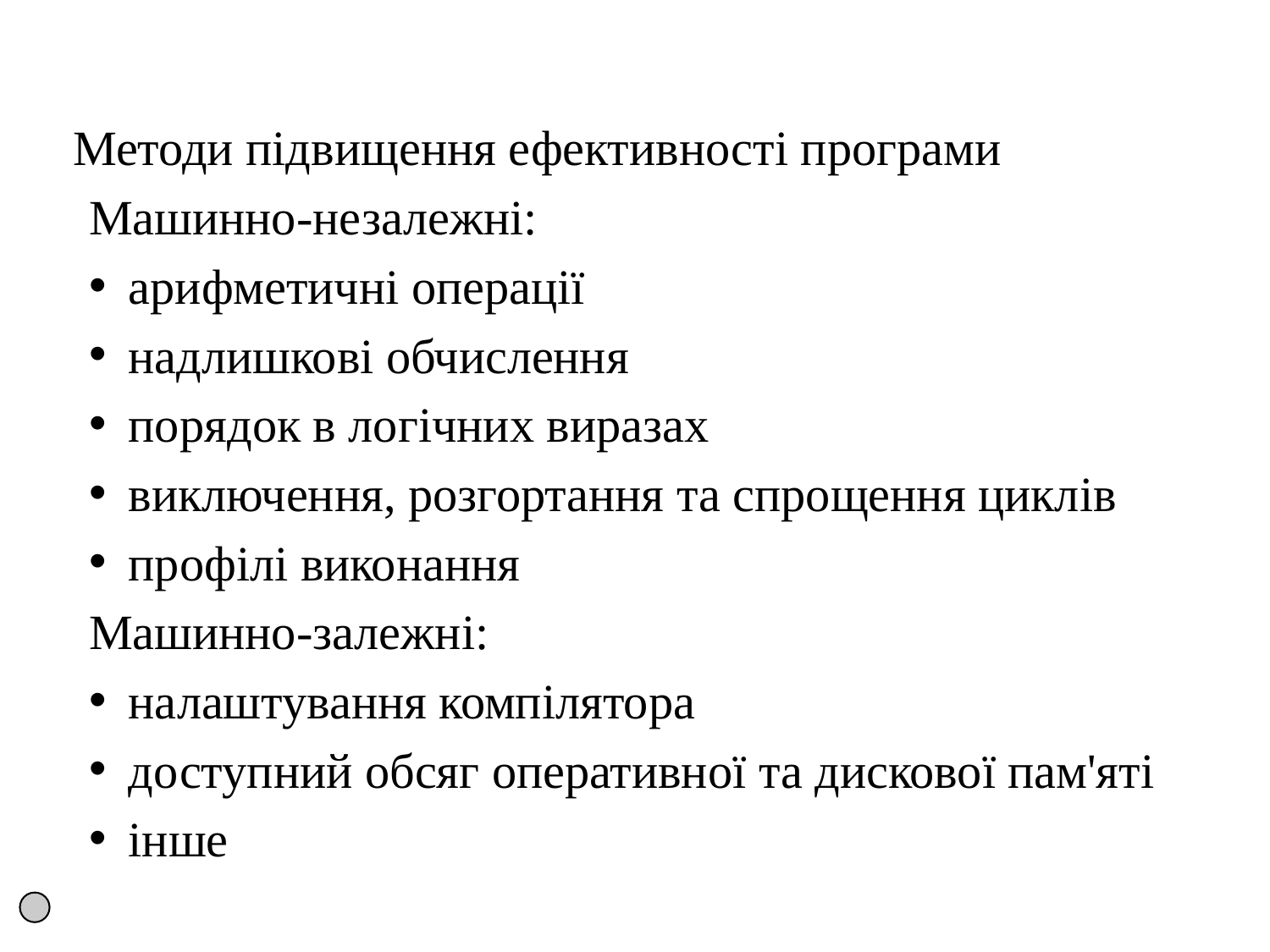

Методи підвищення ефективності програми
Машинно-незалежні:
арифметичні операції
надлишкові обчислення
порядок в логічних виразах
виключення, розгортання та спрощення циклів
профілі виконання
Машинно-залежні:
налаштування компілятора
доступний обсяг оперативної та дискової пам'яті
інше